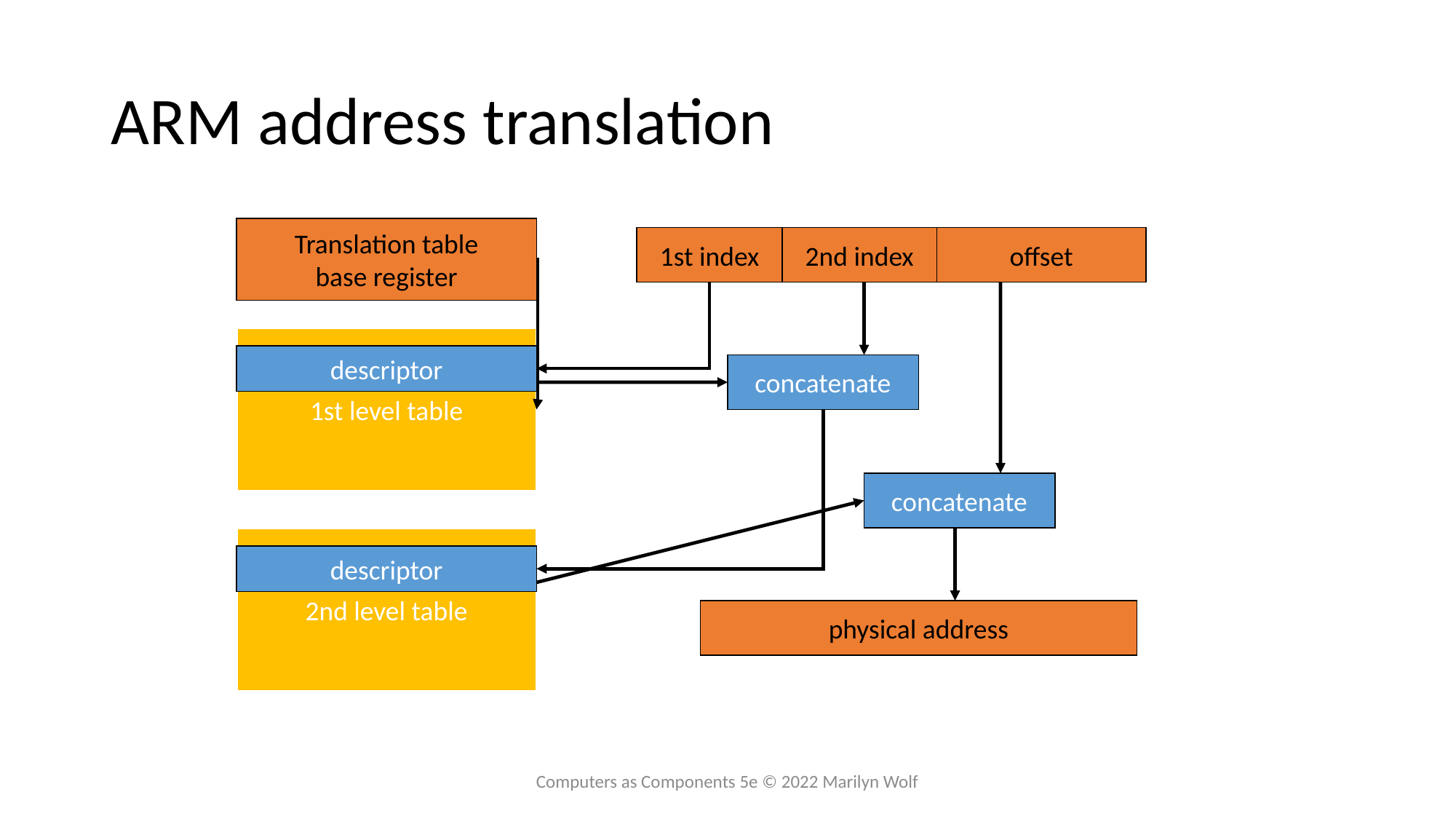

# ARM address translation
Translation table
base register
1st index
2nd index
offset

1st level table
descriptor
concatenate
concatenate
2nd level table

descriptor
physical address
Computers as Components 5e © 2022 Marilyn Wolf